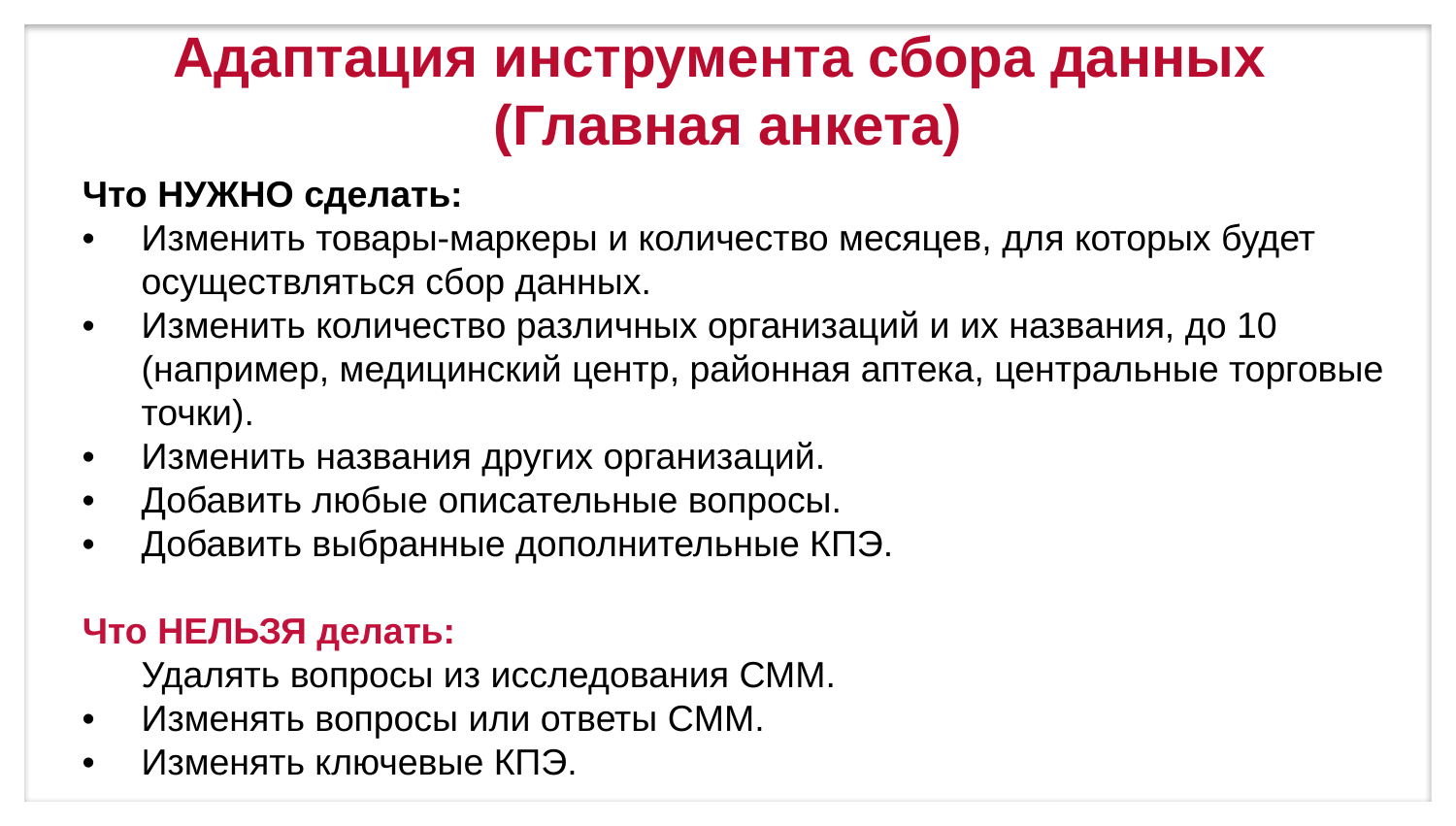

# Адаптация инструмента сбора данных (Главная анкета)
Что НУЖНО сделать:
•	Изменить товары-маркеры и количество месяцев, для которых будет осуществляться сбор данных.
•	Изменить количество различных организаций и их названия, до 10 (например, медицинский центр, районная аптека, центральные торговые точки).
•	Изменить названия других организаций.
•	Добавить любые описательные вопросы.
•	Добавить выбранные дополнительные КПЭ.

Что НЕЛЬЗЯ делать:
Удалять вопросы из исследования СММ.
•	Изменять вопросы или ответы CMM.
•	Изменять ключевые КПЭ.